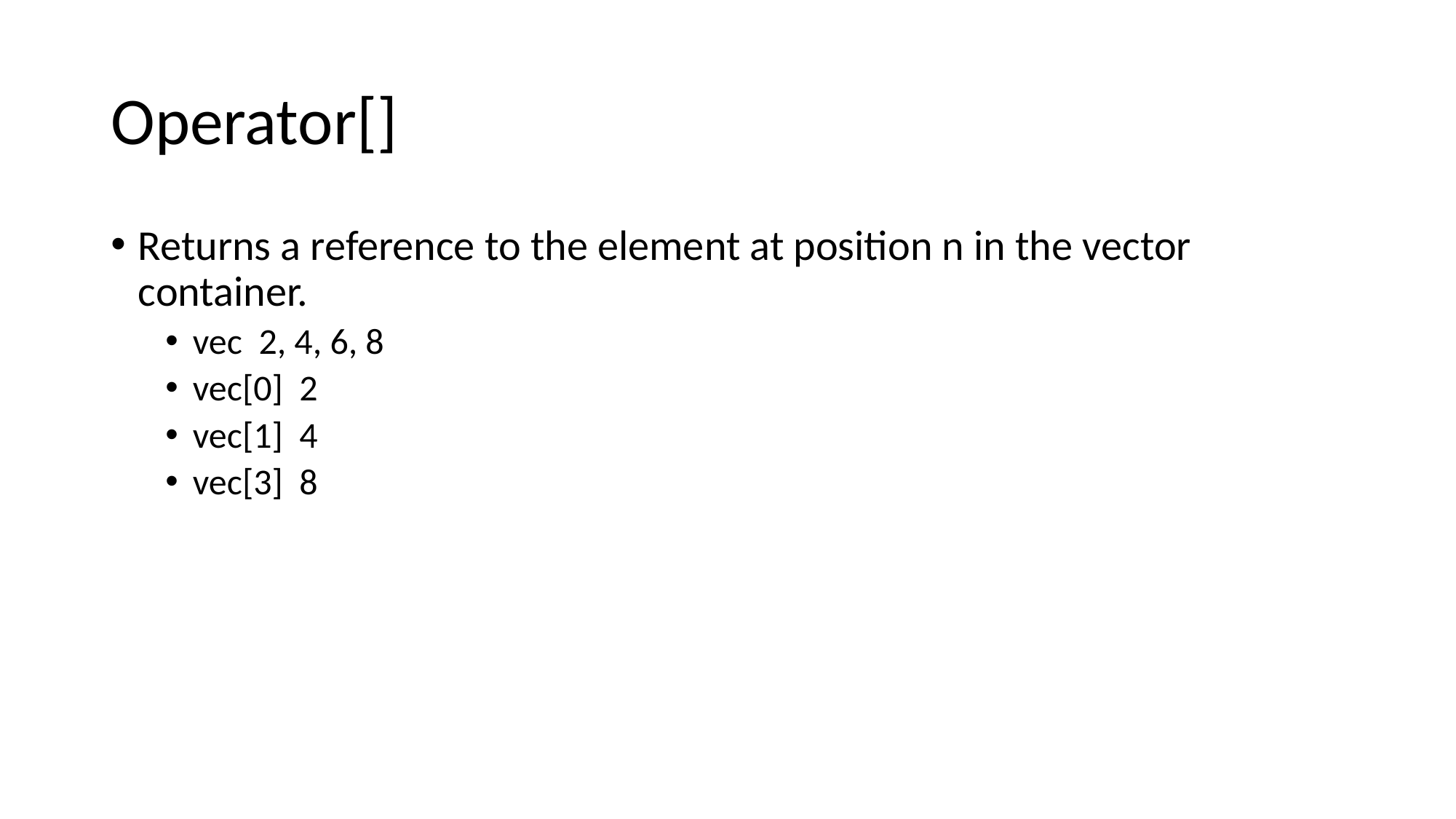

# Operator[]
Returns a reference to the element at position n in the vector container.
vec  2, 4, 6, 8
vec[0]  2
vec[1]  4
vec[3]  8